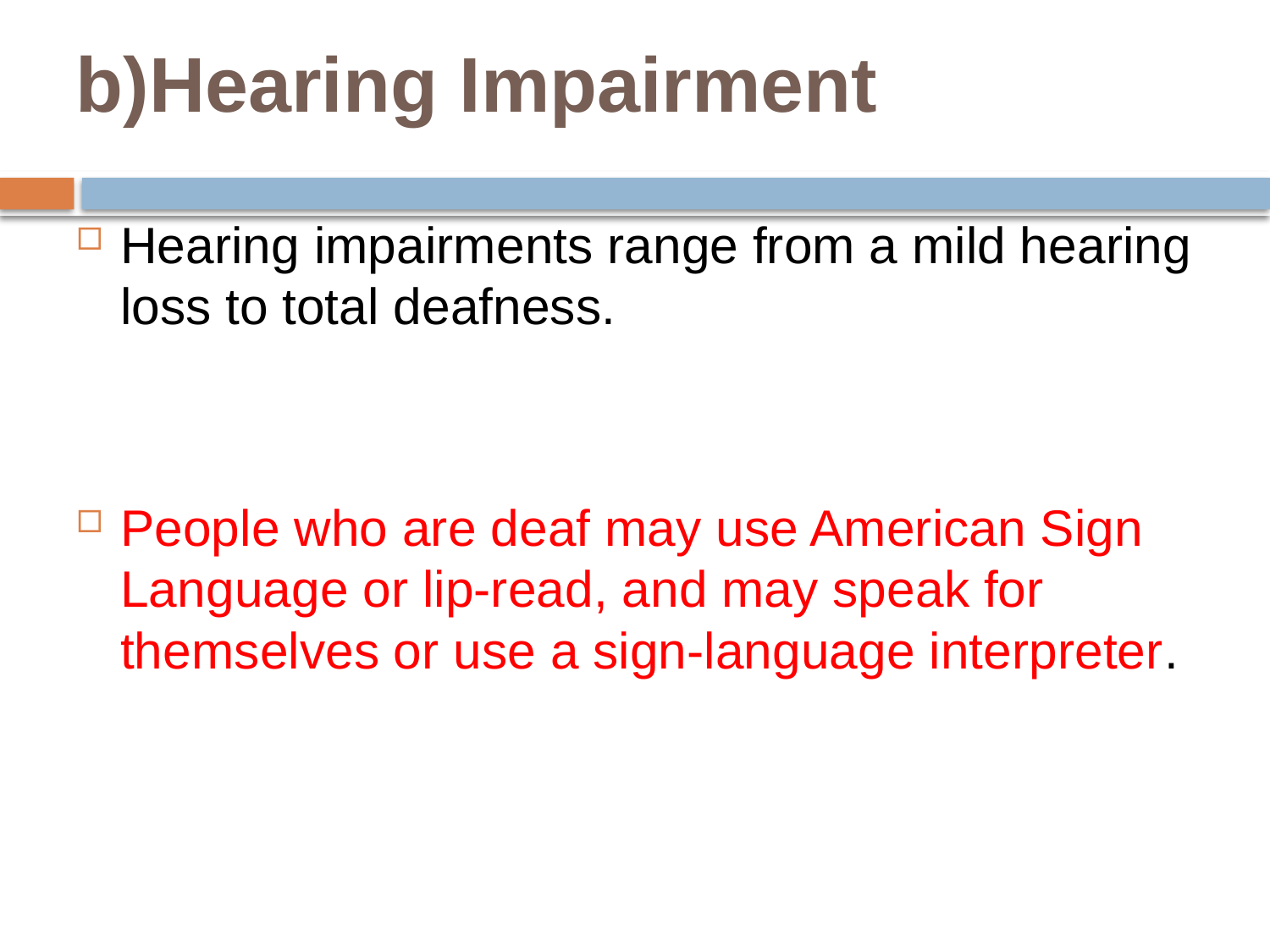

# b)Hearing Impairment
Hearing impairments range from a mild hearing loss to total deafness.

People who are deaf may use American Sign Language or lip-read, and may speak for themselves or use a sign-language interpreter.